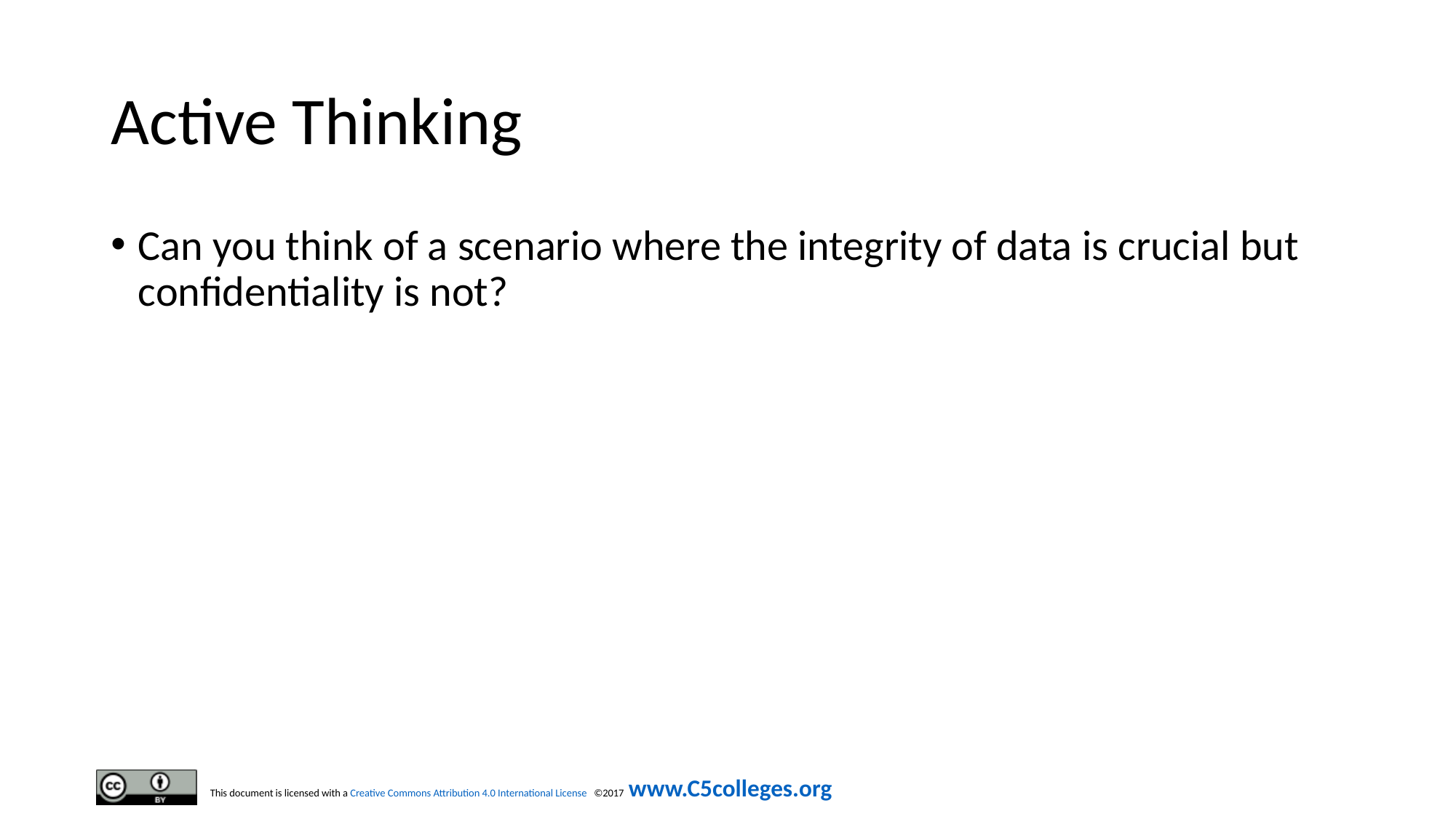

# Active Thinking
Can you think of a scenario where the integrity of data is crucial but confidentiality is not?